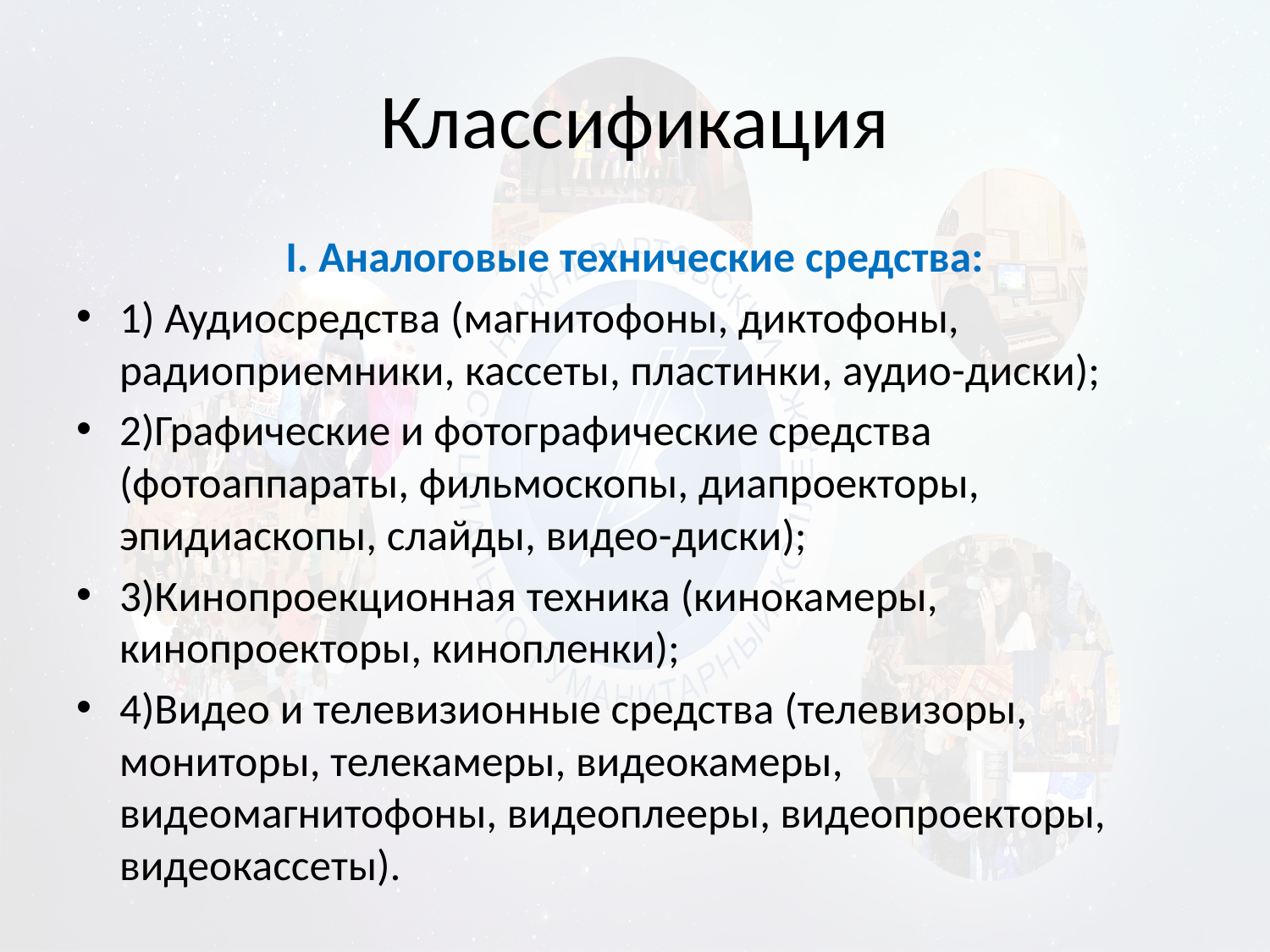

# Классификация
I. Аналоговые технические средства:
1) Аудиосредства (магнитофоны, диктофоны, радиоприемники, кассеты, пластинки, аудио-диски);
2)Графические и фотографические средства (фотоаппараты, фильмоскопы, диапроекторы, эпидиаскопы, слайды, видео-диски);
3)Кинопроекционная техника (кинокамеры, кинопроекторы, кинопленки);
4)Видео и телевизионные средства (телевизоры, мониторы, телекамеры, видеокамеры, видеомагнитофоны, видеоплееры, видеопроекторы, видеокассеты).